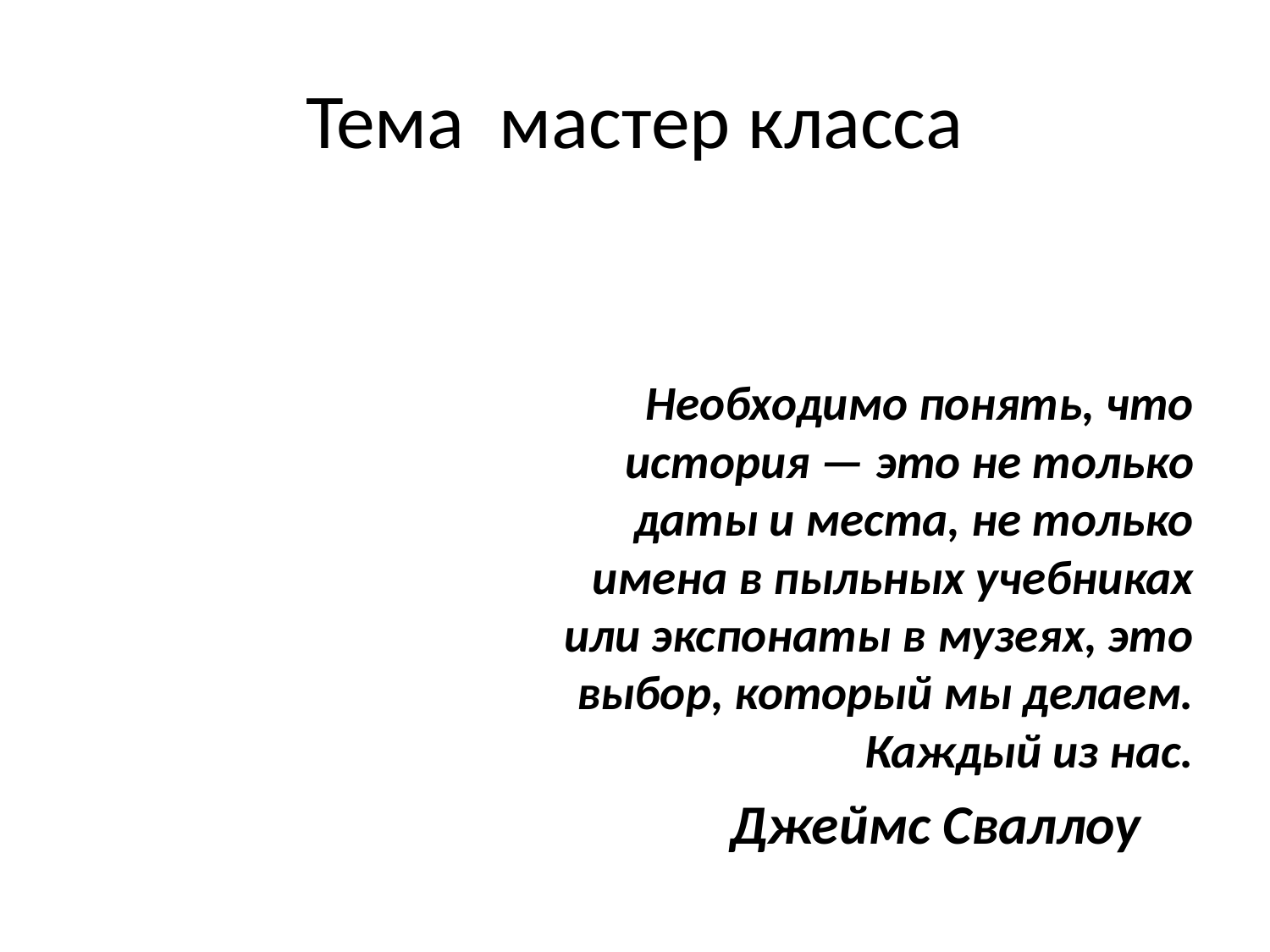

# Тема  мастер класса

Необходимо понять, что история — это не только даты и места, не только имена в пыльных учебниках или экспонаты в музеях, это выбор, который мы делаем. Каждый из нас.
                     Джеймс Сваллоу